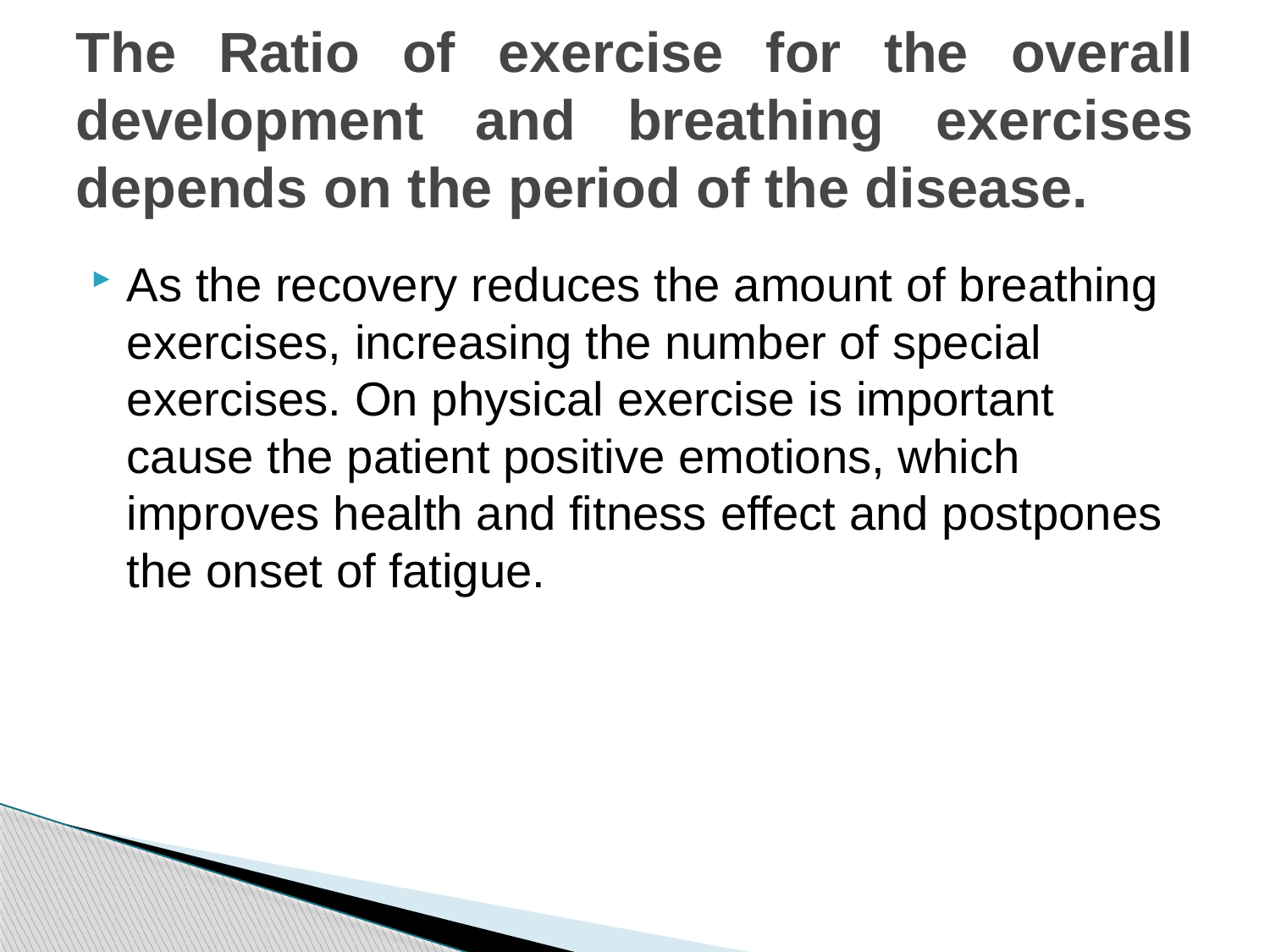

# The Ratio of exercise for the overall development and breathing exercises depends on the period of the disease.
As the recovery reduces the amount of breathing exercises, increasing the number of special exercises. On physical exercise is important cause the patient positive emotions, which improves health and fitness effect and postpones the onset of fatigue.